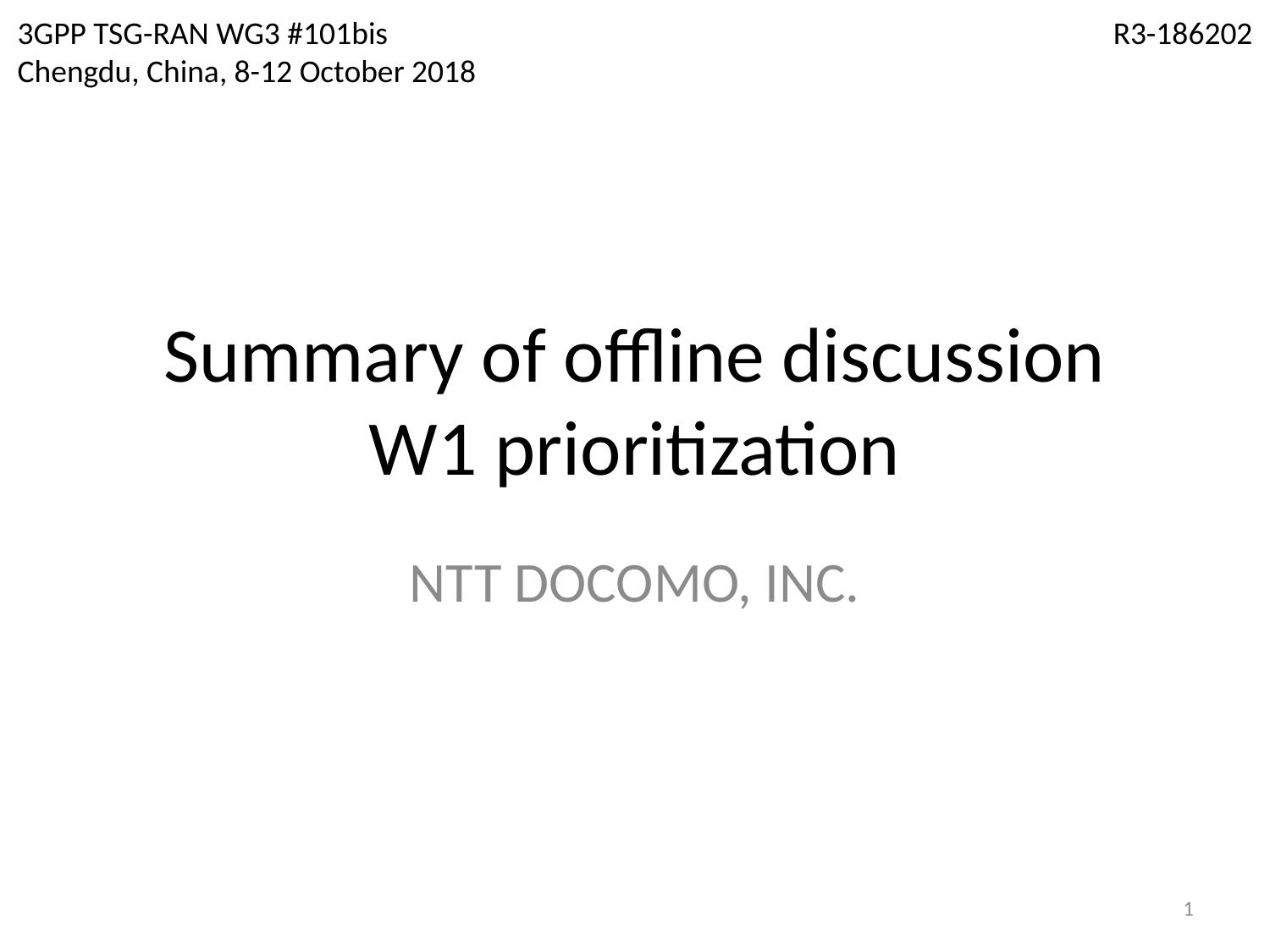

3GPP TSG-RAN WG3 #101bis
Chengdu, China, 8-12 October 2018
R3-186202
# Summary of offline discussion W1 prioritization
NTT DOCOMO, INC.
1